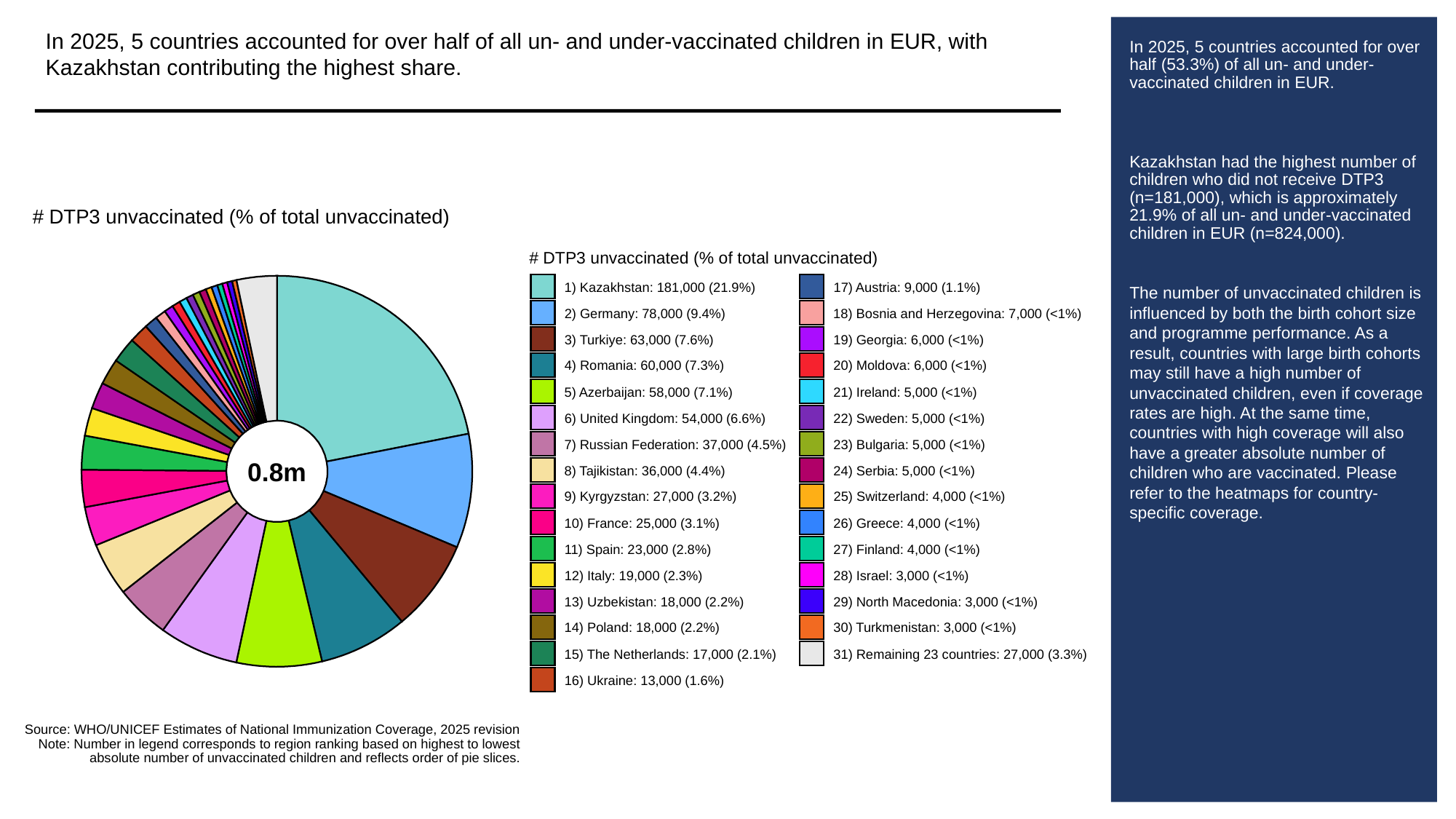

In 2025, 5 countries accounted for over half of all un- and under-vaccinated children in EUR, with Kazakhstan contributing the highest share.
# In 2025, 5 countries accounted for over half (53.3%) of all un- and under-vaccinated children in EUR.

Kazakhstan had the highest number of children who did not receive DTP3 (n=181,000), which is approximately 21.9% of all un- and under-vaccinated children in EUR (n=824,000).

The number of unvaccinated children is influenced by both the birth cohort size and programme performance. As a result, countries with large birth cohorts may still have a high number of unvaccinated children, even if coverage rates are high. At the same time, countries with high coverage will also have a greater absolute number of children who are vaccinated. Please refer to the heatmaps for country-specific coverage.

# DTP3 unvaccinated (% of total unvaccinated)
# DTP3 unvaccinated (% of total unvaccinated)

1) Kazakhstan: 181,000 (21.9%)
17) Austria: 9,000 (1.1%)

2) Germany: 78,000 (9.4%)
18) Bosnia and Herzegovina: 7,000 (<1%)

3) Turkiye: 63,000 (7.6%)
19) Georgia: 6,000 (<1%)

4) Romania: 60,000 (7.3%)
20) Moldova: 6,000 (<1%)

5) Azerbaijan: 58,000 (7.1%)
21) Ireland: 5,000 (<1%)

6) United Kingdom: 54,000 (6.6%)
22) Sweden: 5,000 (<1%)

7) Russian Federation: 37,000 (4.5%)
23) Bulgaria: 5,000 (<1%)

0.8m
8) Tajikistan: 36,000 (4.4%)
24) Serbia: 5,000 (<1%)

9) Kyrgyzstan: 27,000 (3.2%)
25) Switzerland: 4,000 (<1%)

10) France: 25,000 (3.1%)
26) Greece: 4,000 (<1%)

11) Spain: 23,000 (2.8%)
27) Finland: 4,000 (<1%)

12) Italy: 19,000 (2.3%)
28) Israel: 3,000 (<1%)

13) Uzbekistan: 18,000 (2.2%)
29) North Macedonia: 3,000 (<1%)

14) Poland: 18,000 (2.2%)
30) Turkmenistan: 3,000 (<1%)

15) The Netherlands: 17,000 (2.1%)
31) Remaining 23 countries: 27,000 (3.3%)

16) Ukraine: 13,000 (1.6%)
Source: WHO/UNICEF Estimates of National Immunization Coverage, 2025 revision
Note: Number in legend corresponds to region ranking based on highest to lowest
absolute number of unvaccinated children and reflects order of pie slices.